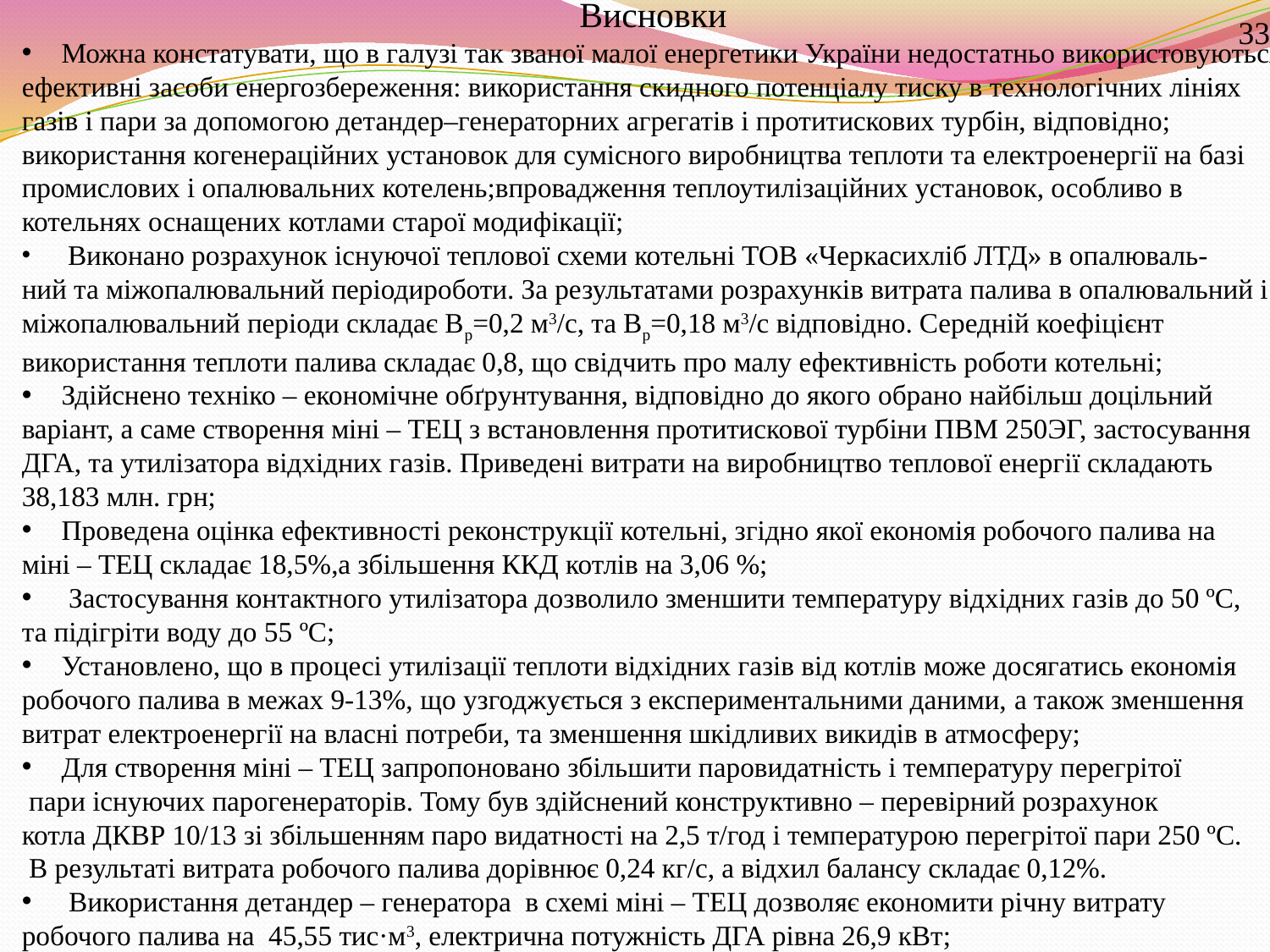

33
Висновки
Можна констатувати, що в галузі так званої малої енергетики України недостатньо використовуються
ефективні засоби енергозбереження: використання скидного потенціалу тиску в технологічних лініях
газів і пари за допомогою детандер–генераторних агрегатів і протитискових турбін, відповідно;
використання когенераційних установок для сумісного виробництва теплоти та електроенергії на базі
промислових і опалювальних котелень;впровадження теплоутилізаційних установок, особливо в
котельнях оснащених котлами старої модифікації;
 Виконано розрахунок існуючої теплової схеми котельні ТОВ «Черкасихліб ЛТД» в опалюваль-
ний та міжопалювальний періодироботи. За результатами розрахунків витрата палива в опалювальний і
міжопалювальний періоди складає Вр=0,2 м3/с, та Вр=0,18 м3/с відповідно. Середній коефіцієнт
використання теплоти палива складає 0,8, що свідчить про малу ефективність роботи котельні;
Здійснено техніко – економічне обґрунтування, відповідно до якого обрано найбільш доцільний
варіант, а саме створення міні – ТЕЦ з встановлення протитискової турбіни ПВМ 250ЭГ, застосування
ДГА, та утилізатора відхідних газів. Приведені витрати на виробництво теплової енергії складають
38,183 млн. грн;
Проведена оцінка ефективності реконструкції котельні, згідно якої економія робочого палива на
міні – ТЕЦ складає 18,5%,а збільшення ККД котлів на 3,06 %;
 Застосування контактного утилізатора дозволило зменшити температуру відхідних газів до 50 ºС,
та підігріти воду до 55 ºС;
Установлено, що в процесі утилізації теплоти відхідних газів від котлів може досягатись економія
робочого палива в межах 9-13%, що узгоджується з експериментальними даними, а також зменшення
витрат електроенергії на власні потреби, та зменшення шкідливих викидів в атмосферу;
Для створення міні – ТЕЦ запропоновано збільшити паровидатність і температуру перегрітої
 пари існуючих парогенераторів. Тому був здійснений конструктивно – перевірний розрахунок
котла ДКВР 10/13 зі збільшенням паро видатності на 2,5 т/год і температурою перегрітої пари 250 ºС.
 В результаті витрата робочого палива дорівнює 0,24 кг/с, а відхил балансу складає 0,12%.
 Використання детандер – генератора  в схемі міні – ТЕЦ дозволяє економити річну витрату
робочого палива на  45,55 тис·м3, електрична потужність ДГА рівна 26,9 кВт;